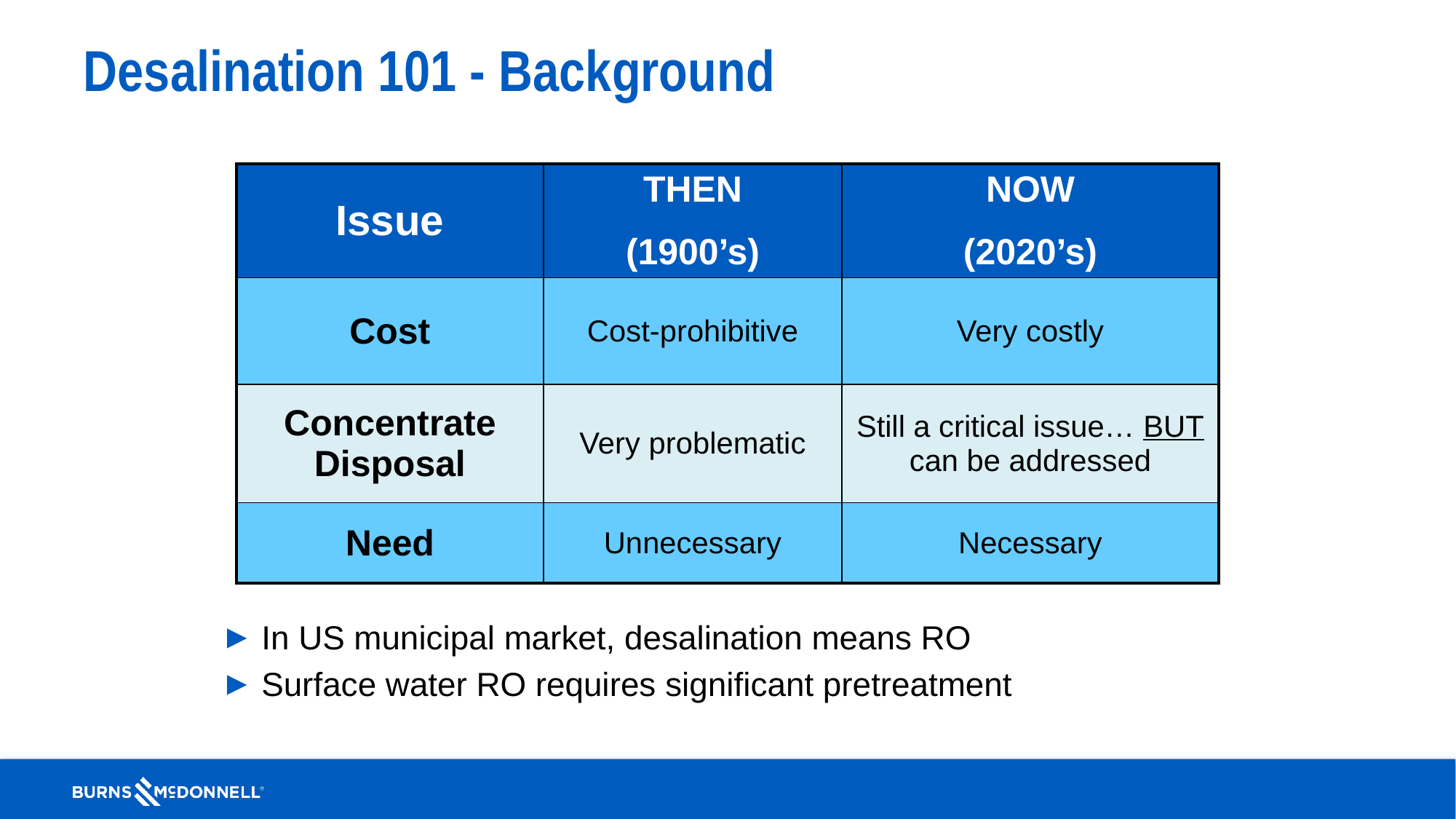

# Desalination 101 - Background
| Issue | THEN (1900’s) | NOW (2020’s) |
| --- | --- | --- |
| Cost | Cost-prohibitive | Very costly |
| Concentrate Disposal | Very problematic | Still a critical issue… BUT can be addressed |
| Need | Unnecessary | Necessary |
In US municipal market, desalination means RO
Surface water RO requires significant pretreatment